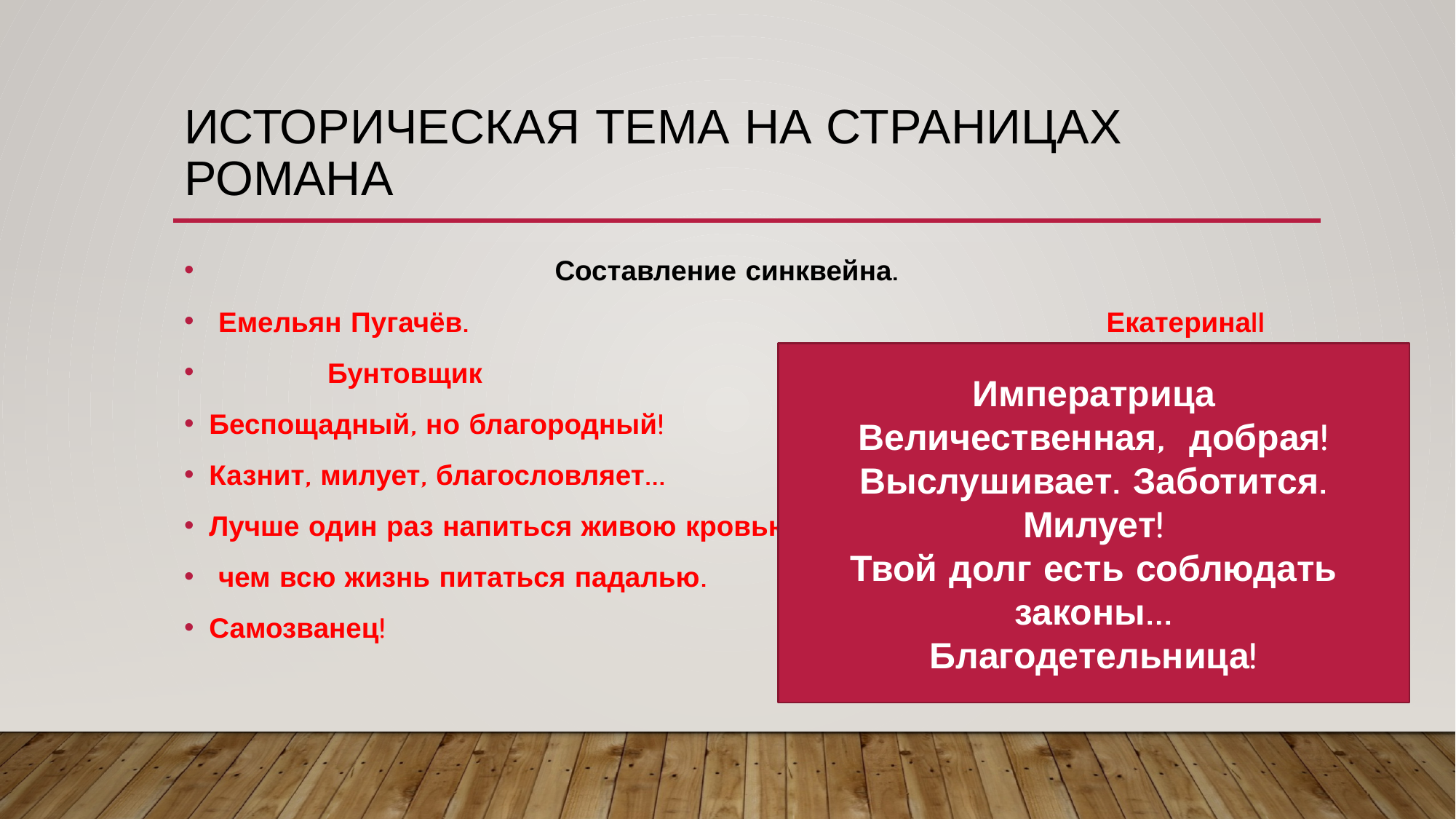

# Историческая тема на страницах романа
                                      Составление синквейна.
 Емельян Пугачёв.                                                                      ЕкатеринаII
             Бунтовщик
Беспощадный, но благородный!
Казнит, милует, благословляет…
Лучше один раз напиться живою кровью,
 чем всю жизнь питаться падалью.
Самозванец!

Императрица
Величественная,  добрая!
Выслушивает. Заботится. Милует!
Твой долг есть соблюдать законы…
Благодетельница!